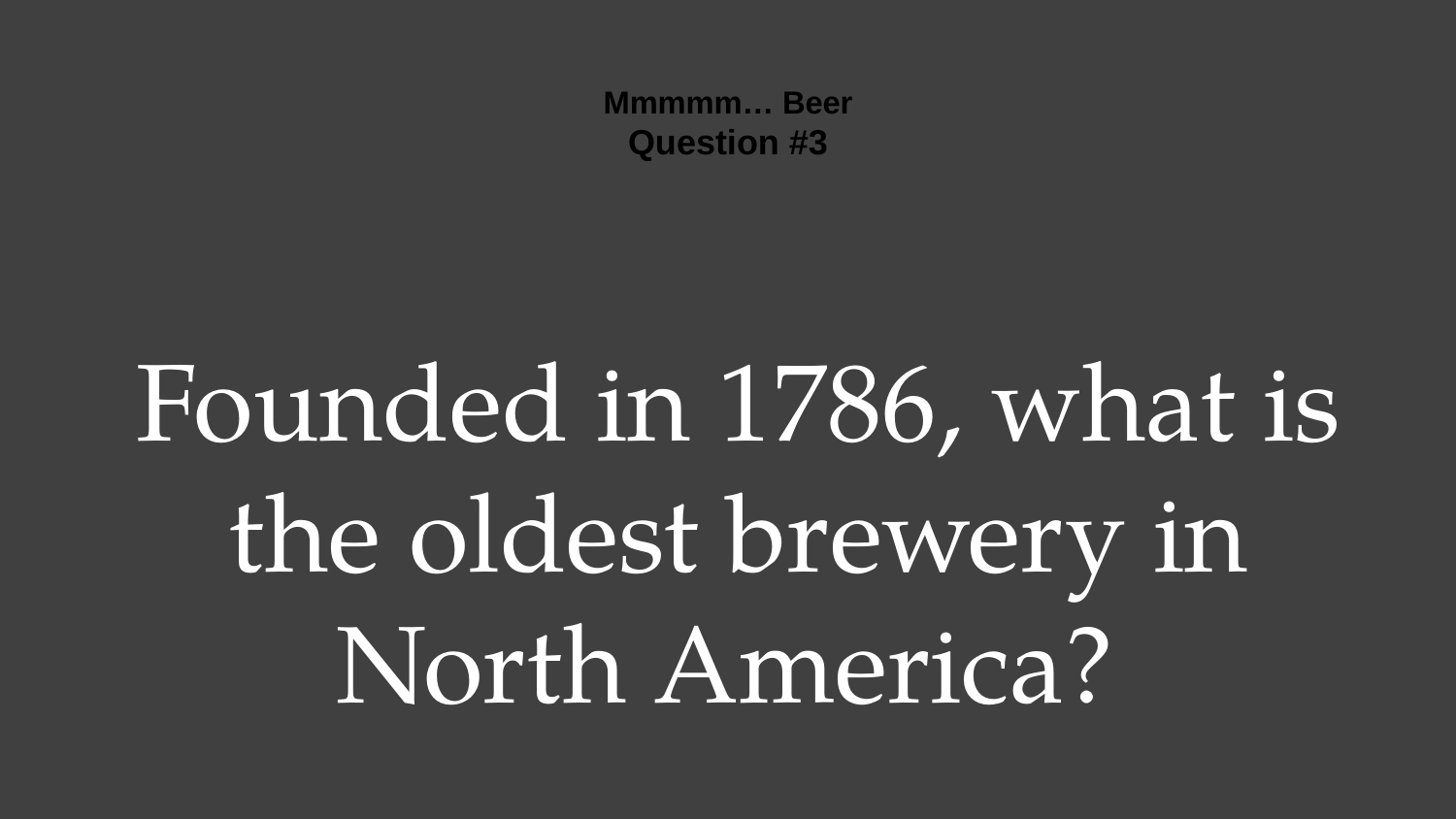

# Mmmmm… Beer Question #3
Founded in 1786, what is the oldest brewery in North America?